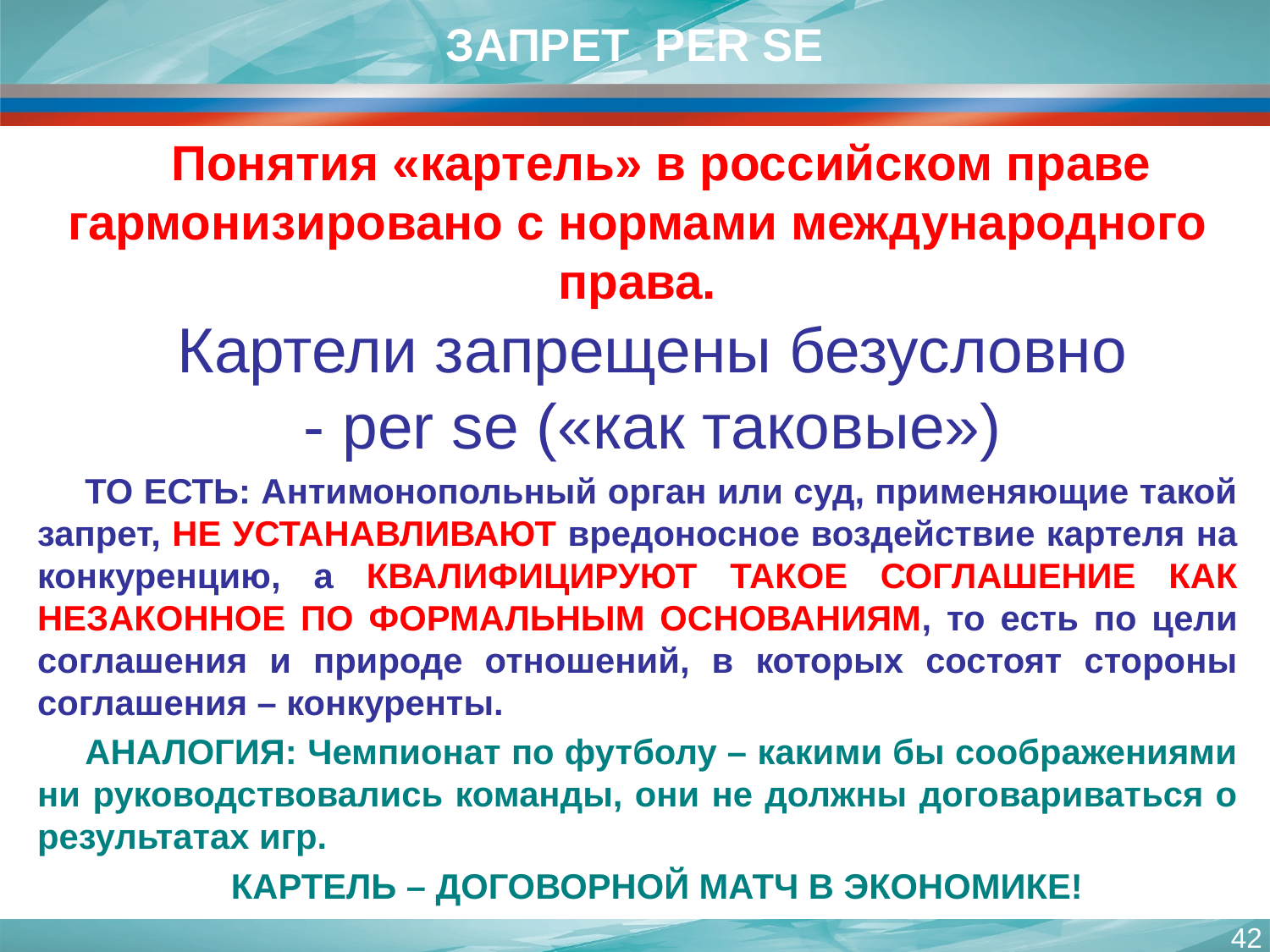

ЗАПРЕТ  PER SE
Понятия «картель» в российском праве гармонизировано с нормами международного права.
Картели запрещены безусловно
- per se («как таковые»)
ТО ЕСТЬ: Антимонопольный орган или суд, применяющие такой запрет, НЕ УСТАНАВЛИВАЮТ вредоносное воздействие картеля на конкуренцию, а КВАЛИФИЦИРУЮТ ТАКОЕ СОГЛАШЕНИЕ КАК НЕЗАКОННОЕ ПО ФОРМАЛЬНЫМ ОСНОВАНИЯМ, то есть по цели соглашения и природе отношений, в которых состоят стороны соглашения – конкуренты.
АНАЛОГИЯ: Чемпионат по футболу – какими бы соображениями ни руководствовались команды, они не должны договариваться о результатах игр.
               КАРТЕЛЬ – ДОГОВОРНОЙ МАТЧ В ЭКОНОМИКЕ!
42